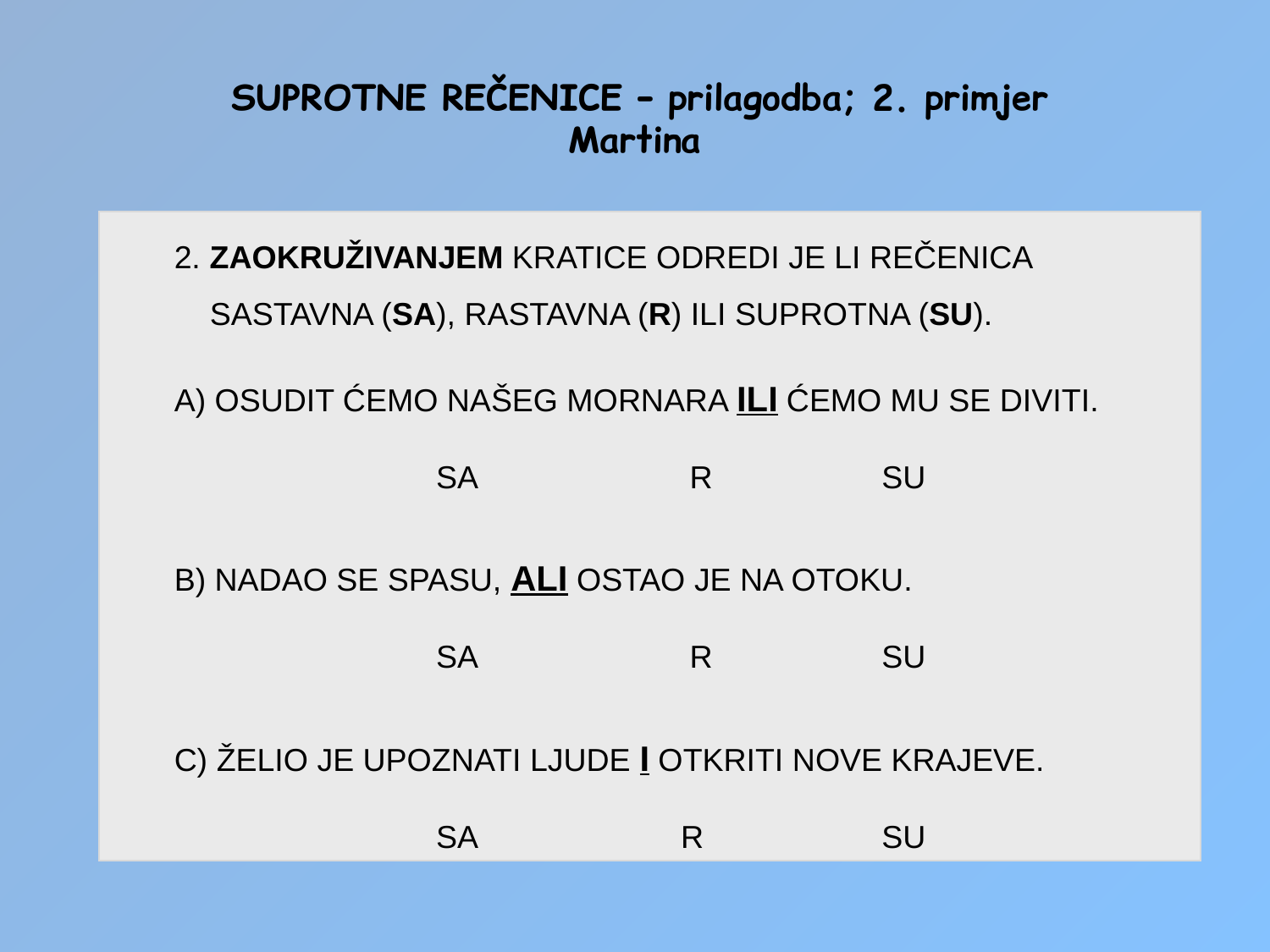

# SUPROTNE REČENICE – prilagodba; 2. primjer Martina
2. ZAOKRUŽIVANJEM KRATICE ODREDI JE LI REČENICA
    SASTAVNA (SA), RASTAVNA (R) ILI SUPROTNA (SU).

A) OSUDIT ĆEMO NAŠEG MORNARA ILI ĆEMO MU SE DIVITI.

SA		       R		SU

B) NADAO SE SPASU, ALI OSTAO JE NA OTOKU.

SA		       R		SU

C) ŽELIO JE UPOZNATI LJUDE I OTKRITI NOVE KRAJEVE.
SA		      R		SU